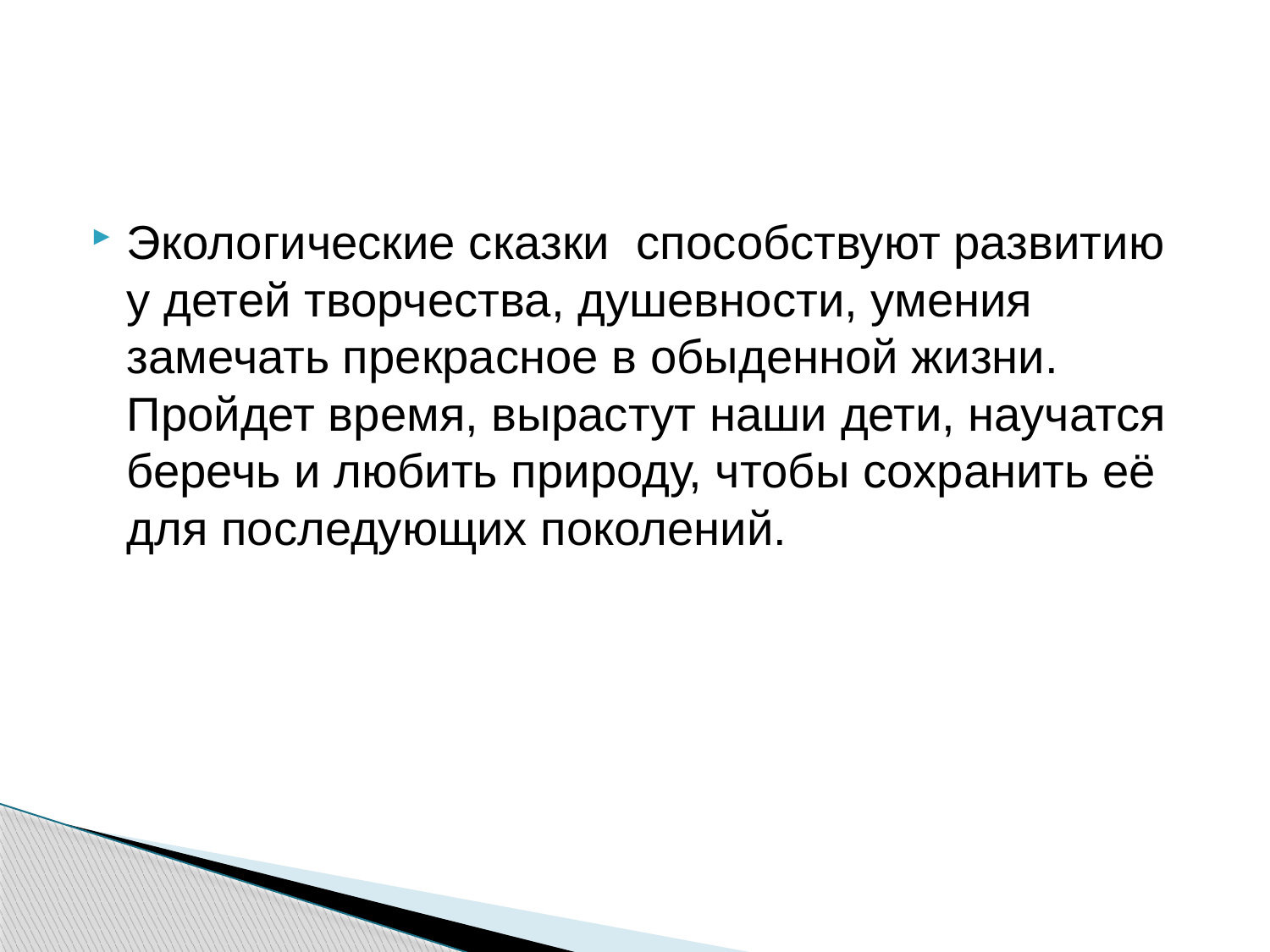

#
Экологические сказки  способствуют развитию у детей творчества, душевности, умения замечать прекрасное в обыденной жизни. Пройдет время, вырастут наши дети, научатся беречь и любить природу, чтобы сохранить её для последующих поколений.